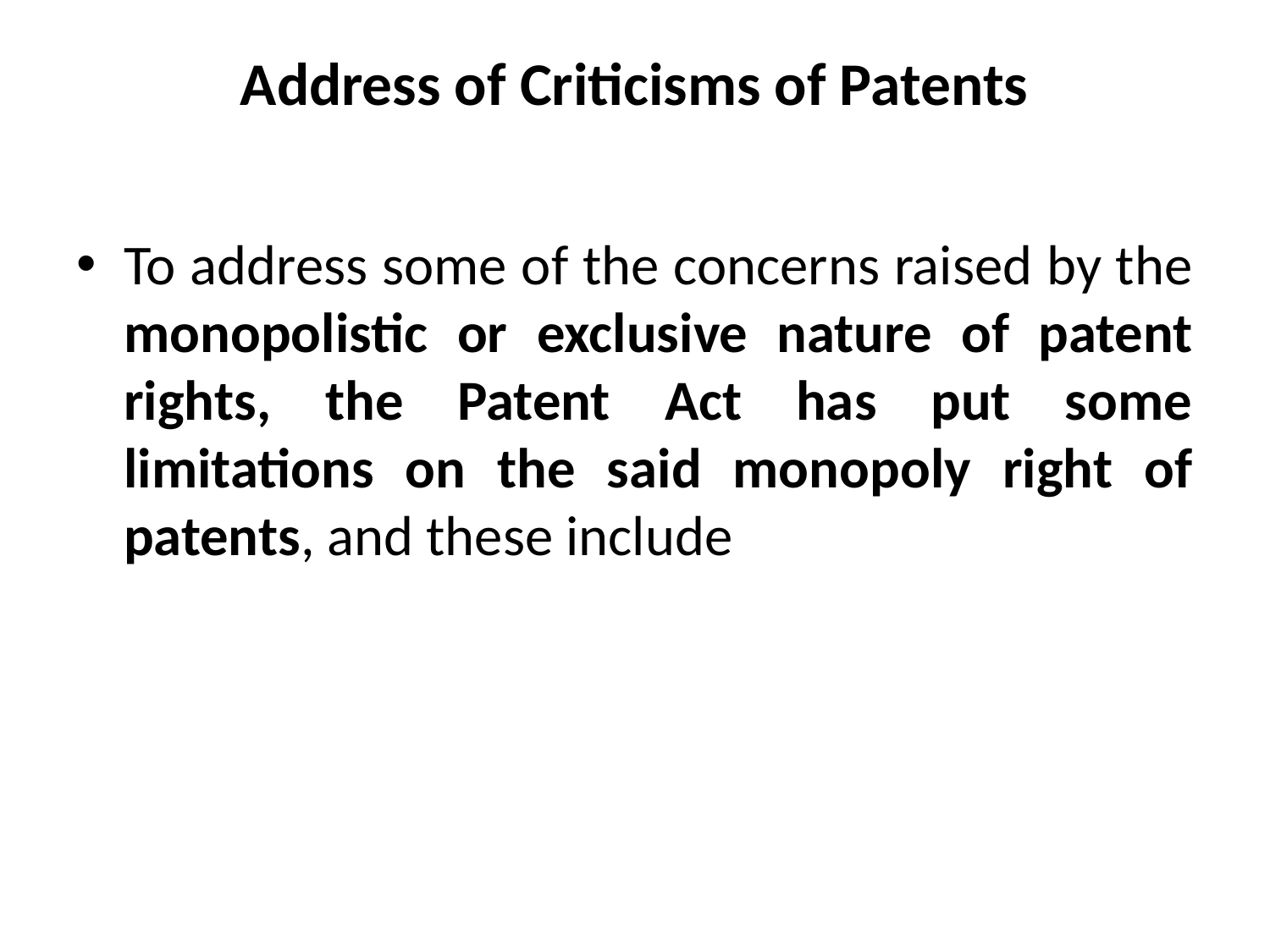

# Address of Criticisms of Patents
To address some of the concerns raised by the monopolistic or exclusive nature of patent rights, the Patent Act has put some limitations on the said monopoly right of patents, and these include